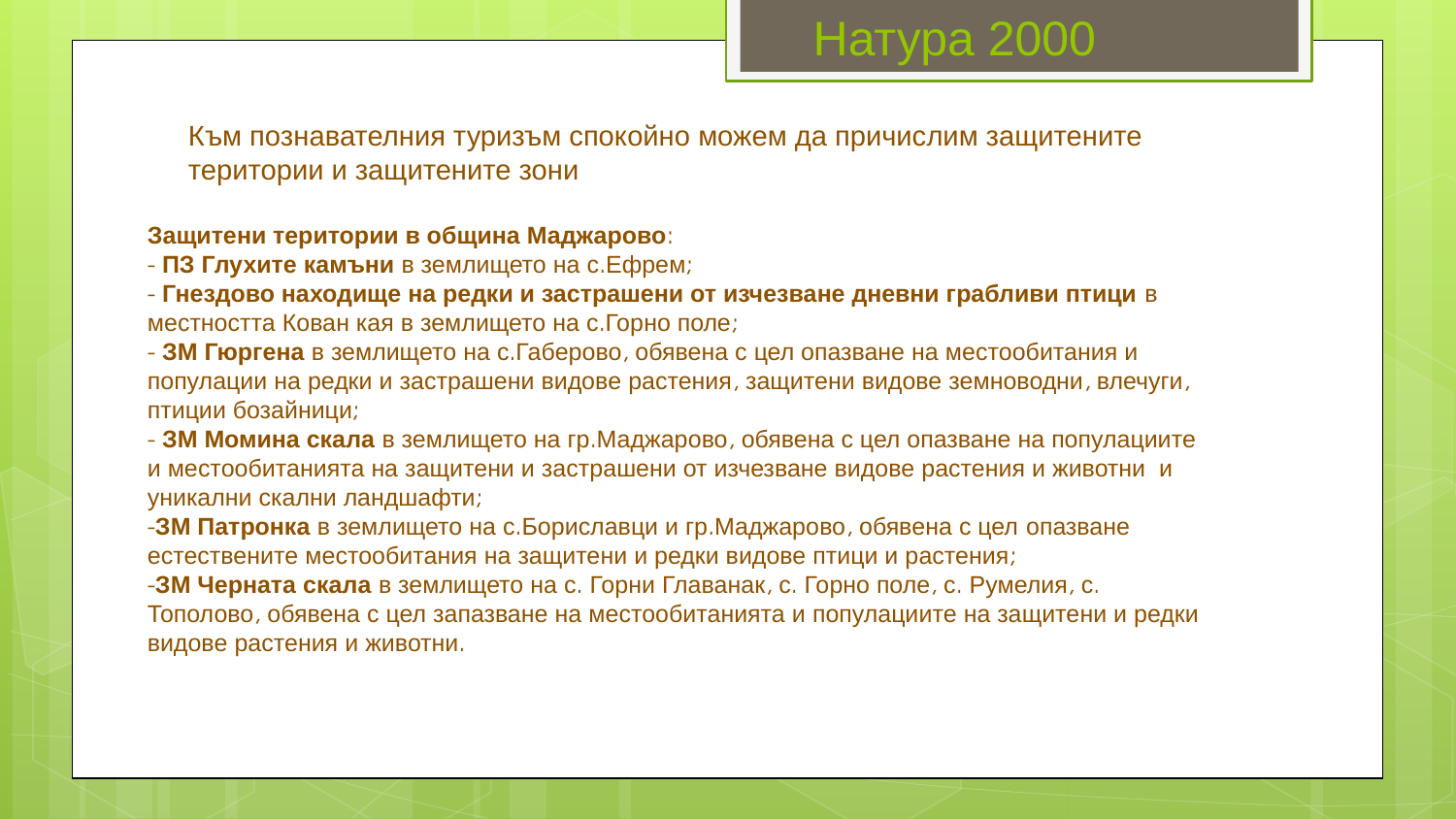

Натура 2000
# Към познавателния туризъм спокойно можем да причислим защитените територии и защитените зони
Защитени територии в община Маджарово:
- ПЗ Глухите камъни в землището на с.Ефрем;
- Гнездово находище на редки и застрашени от изчезване дневни грабливи птици в местността Кован кая в землището на с.Горно поле;
- ЗМ Гюргена в землището на с.Габерово, обявена с цел опазване на местообитания и популации на редки и застрашени видове растения, защитени видове земноводни, влечуги, птиции бозайници;
- ЗМ Момина скала в землището на гр.Маджарово, обявена с цел опазване на популациите и местообитанията на защитени и застрашени от изчезване видове растения и животни  и уникални скални ландшафти;
-ЗМ Патронка в землището на с.Бориславци и гр.Маджарово, обявена с цел опазване естествените местообитания на защитени и редки видове птици и растения;
-ЗМ Черната скала в землището на с. Горни Главанак, с. Горно поле, с. Румелия, с. Тополово, обявена с цел запазване на местообитанията и популациите на защитени и редки видове растения и животни.